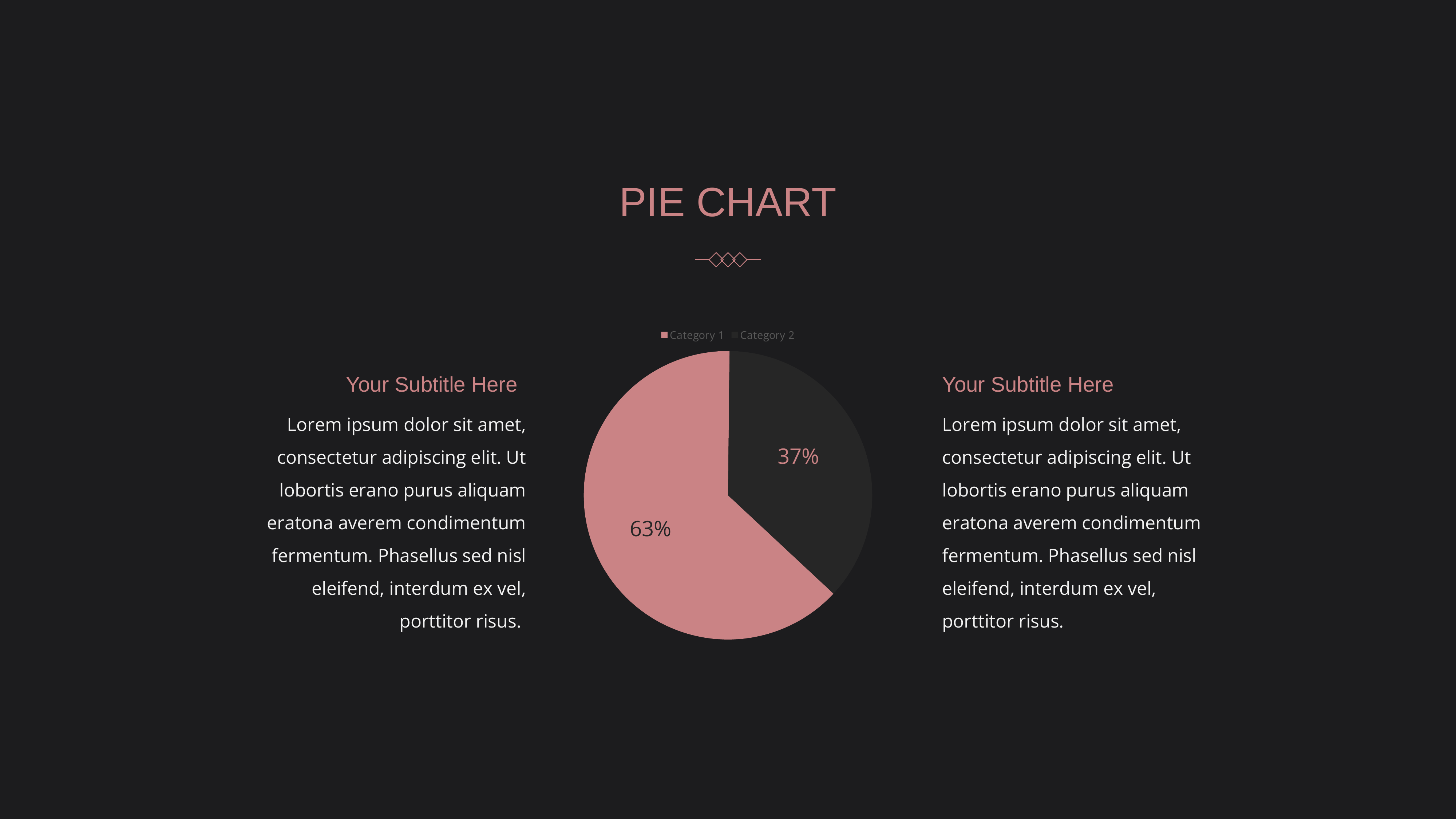

PIE CHART

### Chart

| Category | Series 1 |
|---|---|
| Category 1 | 4.3 |
| Category 2 | 2.5 |
Your Subtitle Here
Your Subtitle Here
Lorem ipsum dolor sit amet, consectetur adipiscing elit. Ut lobortis erano purus aliquam eratona averem condimentum fermentum. Phasellus sed nisl eleifend, interdum ex vel, porttitor risus.
Lorem ipsum dolor sit amet, consectetur adipiscing elit. Ut lobortis erano purus aliquam eratona averem condimentum fermentum. Phasellus sed nisl eleifend, interdum ex vel, porttitor risus.